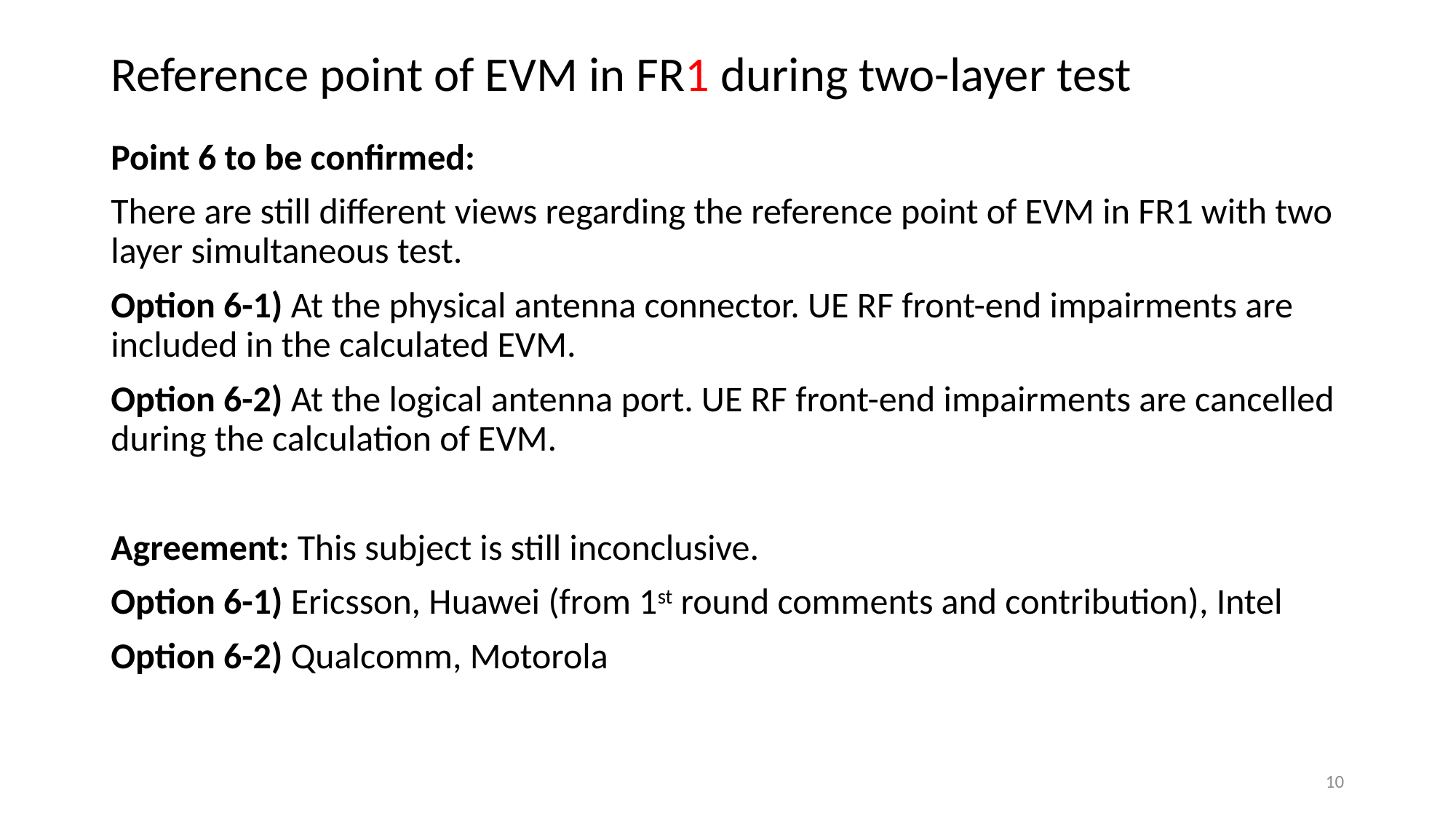

# Reference point of EVM in FR1 during two-layer test
Point 6 to be confirmed:
There are still different views regarding the reference point of EVM in FR1 with two layer simultaneous test.
Option 6-1) At the physical antenna connector. UE RF front-end impairments are included in the calculated EVM.
Option 6-2) At the logical antenna port. UE RF front-end impairments are cancelled during the calculation of EVM.

Agreement: This subject is still inconclusive.
Option 6-1) Ericsson, Huawei (from 1st round comments and contribution), Intel
Option 6-2) Qualcomm, Motorola
10